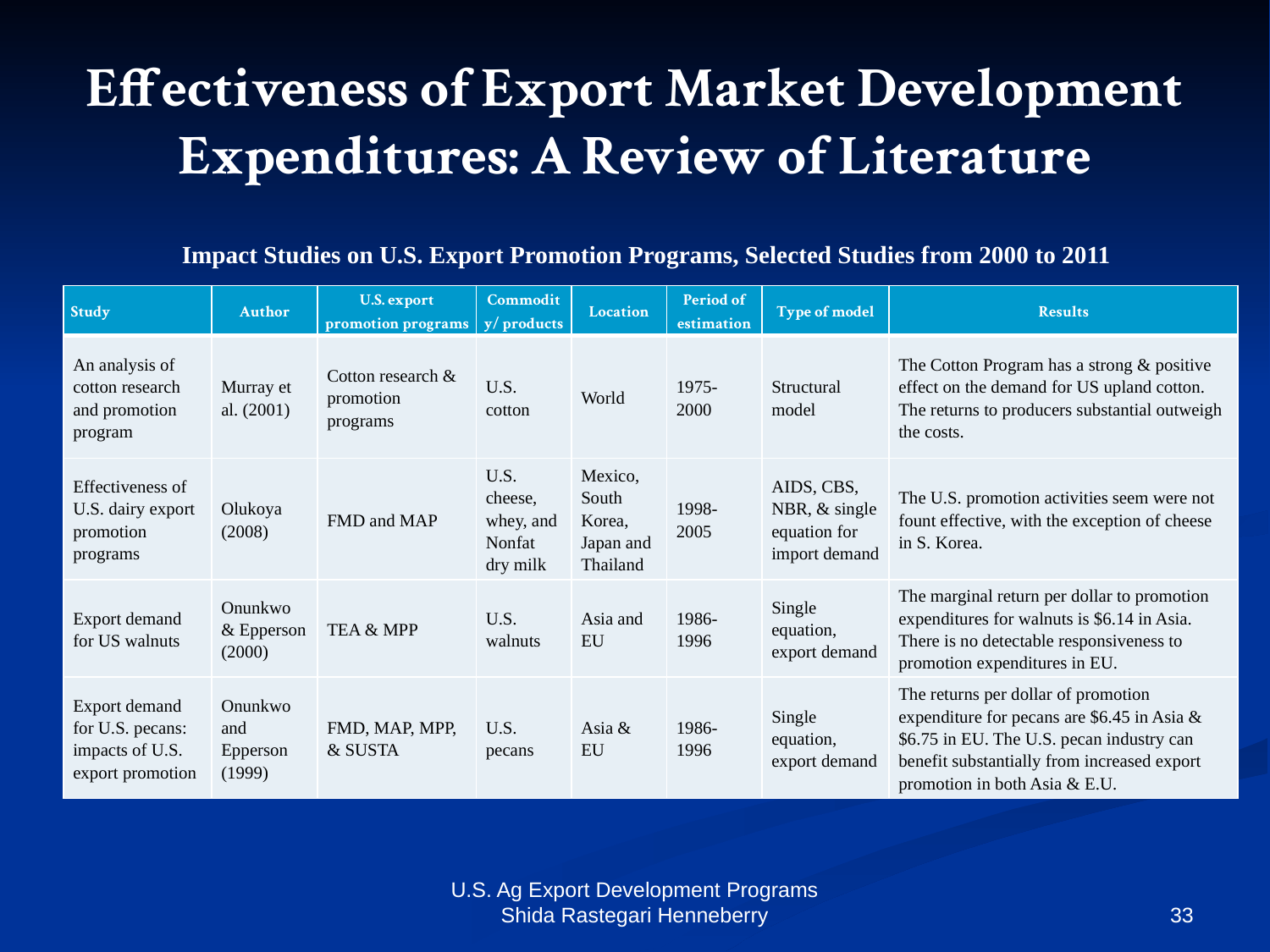

# Effectiveness of Export Market Development Expenditures: A Review of Literature
Impact Studies on U.S. Export Promotion Programs, Selected Studies from 2000 to 2011
| Study | Author | U.S. export promotion programs | Commodity/ products | Location | Period of estimation | Type of model | Results |
| --- | --- | --- | --- | --- | --- | --- | --- |
| An analysis of cotton research and promotion program | Murray et al. (2001) | Cotton research & promotion programs | U.S. cotton | World | 1975-2000 | Structural model | The Cotton Program has a strong & positive effect on the demand for US upland cotton. The returns to producers substantial outweigh the costs. |
| Effectiveness of U.S. dairy export promotion programs | Olukoya (2008) | FMD and MAP | U.S. cheese, whey, and Nonfat dry milk | Mexico, South Korea, Japan and Thailand | 1998-2005 | AIDS, CBS, NBR, & single equation for import demand | The U.S. promotion activities seem were not fount effective, with the exception of cheese in S. Korea. |
| Export demand for US walnuts | Onunkwo & Epperson (2000) | TEA & MPP | U.S. walnuts | Asia and EU | 1986-1996 | Single equation, export demand | The marginal return per dollar to promotion expenditures for walnuts is $6.14 in Asia. There is no detectable responsiveness to promotion expenditures in EU. |
| Export demand for U.S. pecans: impacts of U.S. export promotion | Onunkwo and Epperson (1999) | FMD, MAP, MPP, & SUSTA | U.S. pecans | Asia & EU | 1986-1996 | Single equation, export demand | The returns per dollar of promotion expenditure for pecans are $6.45 in Asia & $6.75 in EU. The U.S. pecan industry can benefit substantially from increased export promotion in both Asia & E.U. |
U.S. Ag Export Development Programs Shida Rastegari Henneberry
33